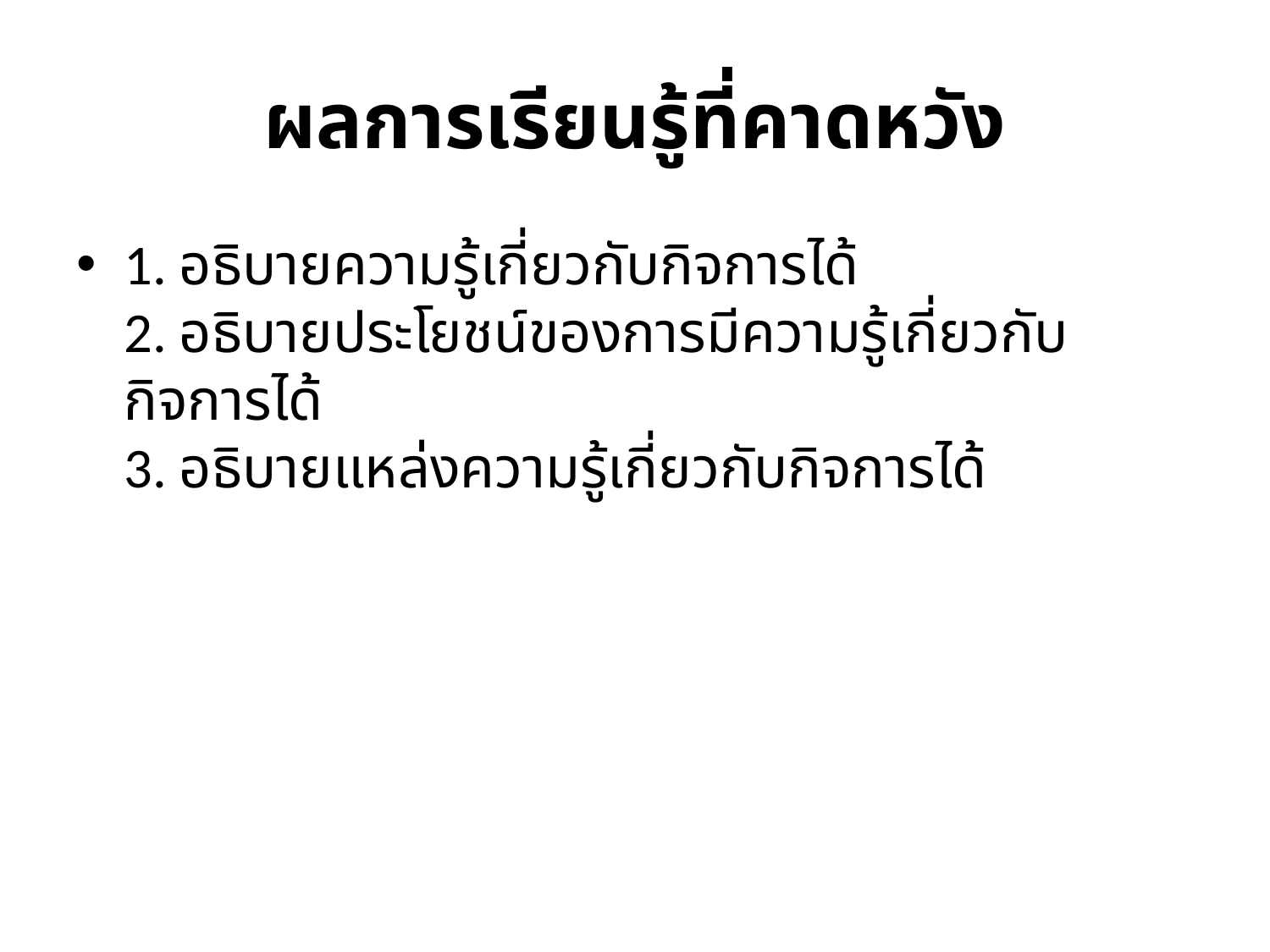

# ผลการเรียนรู้ที่คาดหวัง
1. อธิบายความรู้เกี่ยวกับกิจการได้
2. อธิบายประโยชน์ของการมีความรู้เกี่ยวกับกิจการได้
3. อธิบายแหล่งความรู้เกี่ยวกับกิจการได้